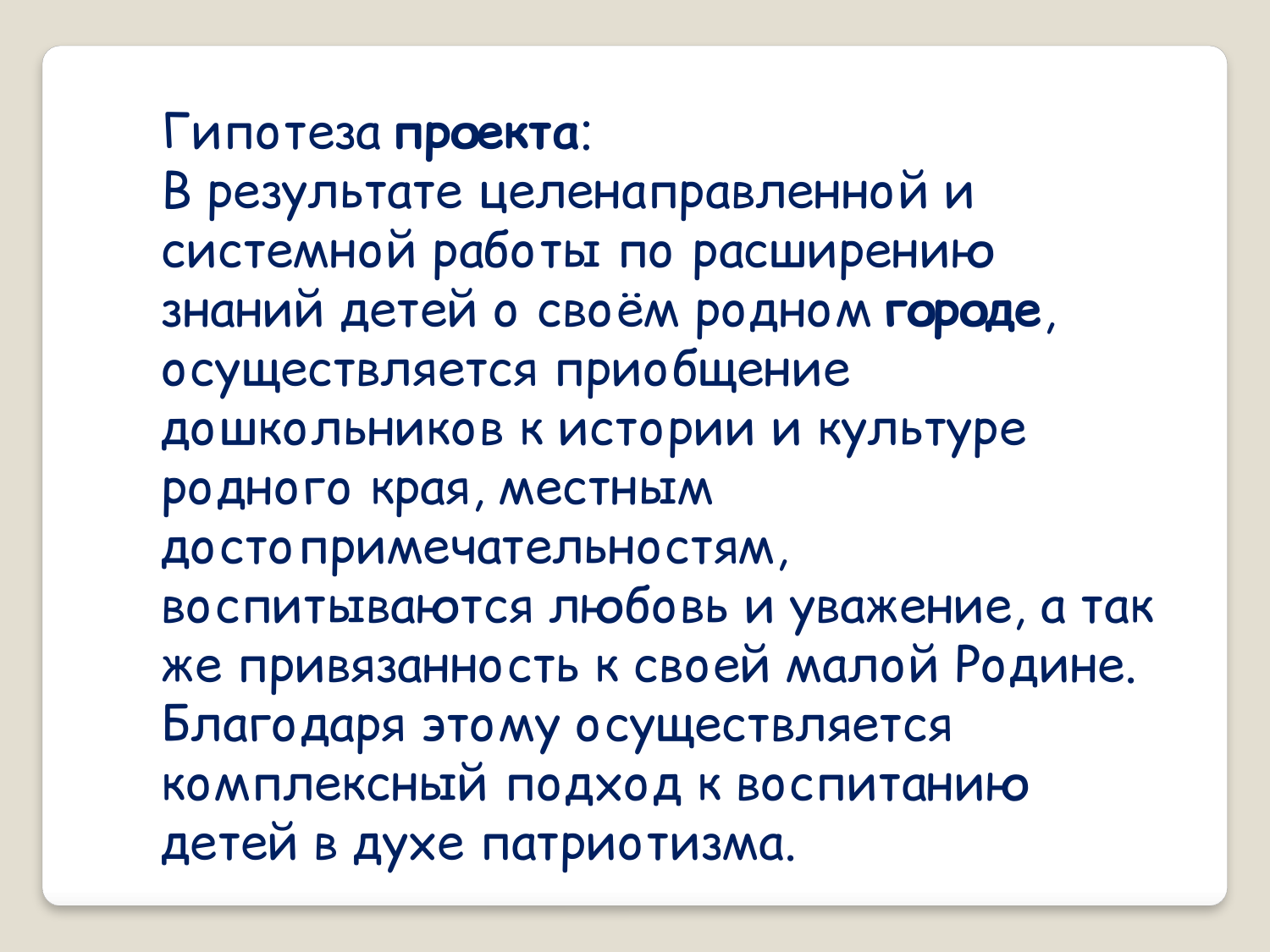

Гипотеза проекта:
В результате целенаправленной и системной работы по расширению знаний детей о своём родном городе, осуществляется приобщение дошкольников к истории и культуре родного края, местным достопримечательностям, воспитываются любовь и уважение, а так же привязанность к своей малой Родине. Благодаря этому осуществляется комплексный подход к воспитанию детей в духе патриотизма.